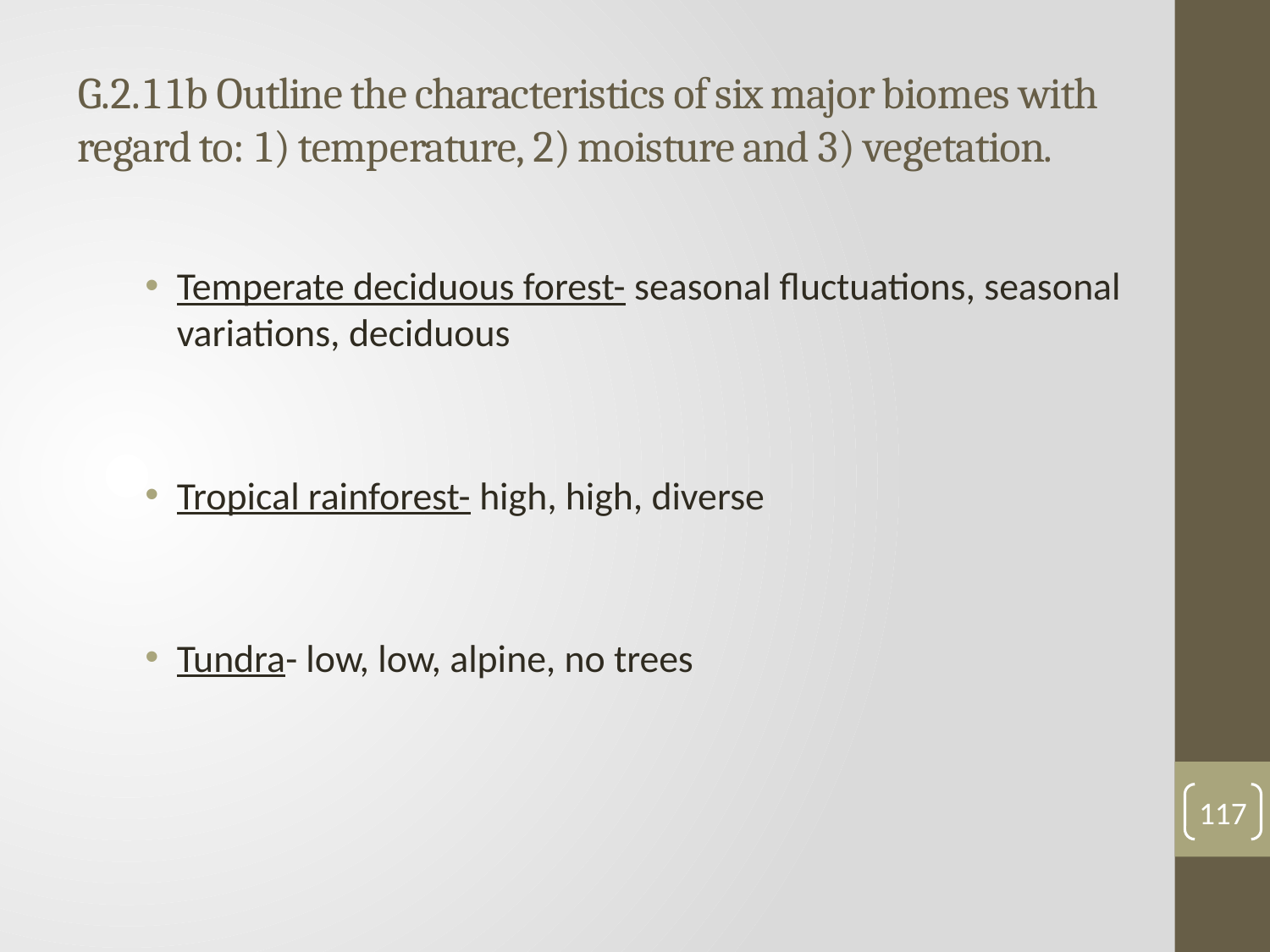

# G.2.11b Outline the characteristics of six major biomes with regard to: 1) temperature, 2) moisture and 3) vegetation.

Temperate deciduous forest- seasonal fluctuations, seasonal variations, deciduous

Tropical rainforest- high, high, diverse

Tundra- low, low, alpine, no trees
117